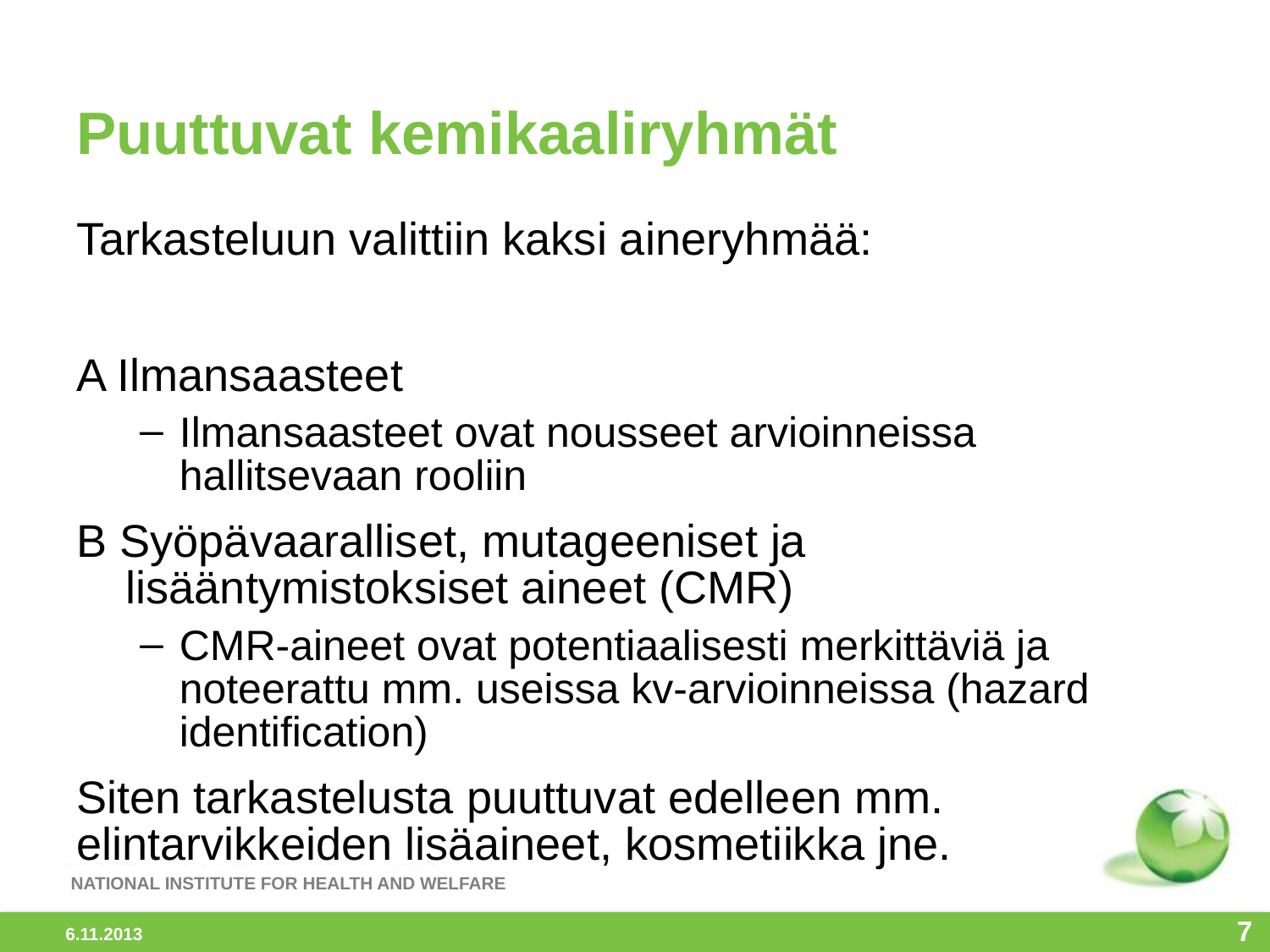

# Puuttuvat kemikaaliryhmät
Tarkasteluun valittiin kaksi aineryhmää:

A Ilmansaasteet
Ilmansaasteet ovat nousseet arvioinneissa hallitsevaan rooliin
B Syöpävaaralliset, mutageeniset ja lisääntymistoksiset aineet (CMR)
CMR-aineet ovat potentiaalisesti merkittäviä ja noteerattu mm. useissa kv-arvioinneissa (hazard identification)
Siten tarkastelusta puuttuvat edelleen mm. elintarvikkeiden lisäaineet, kosmetiikka jne.
7
6.11.2013